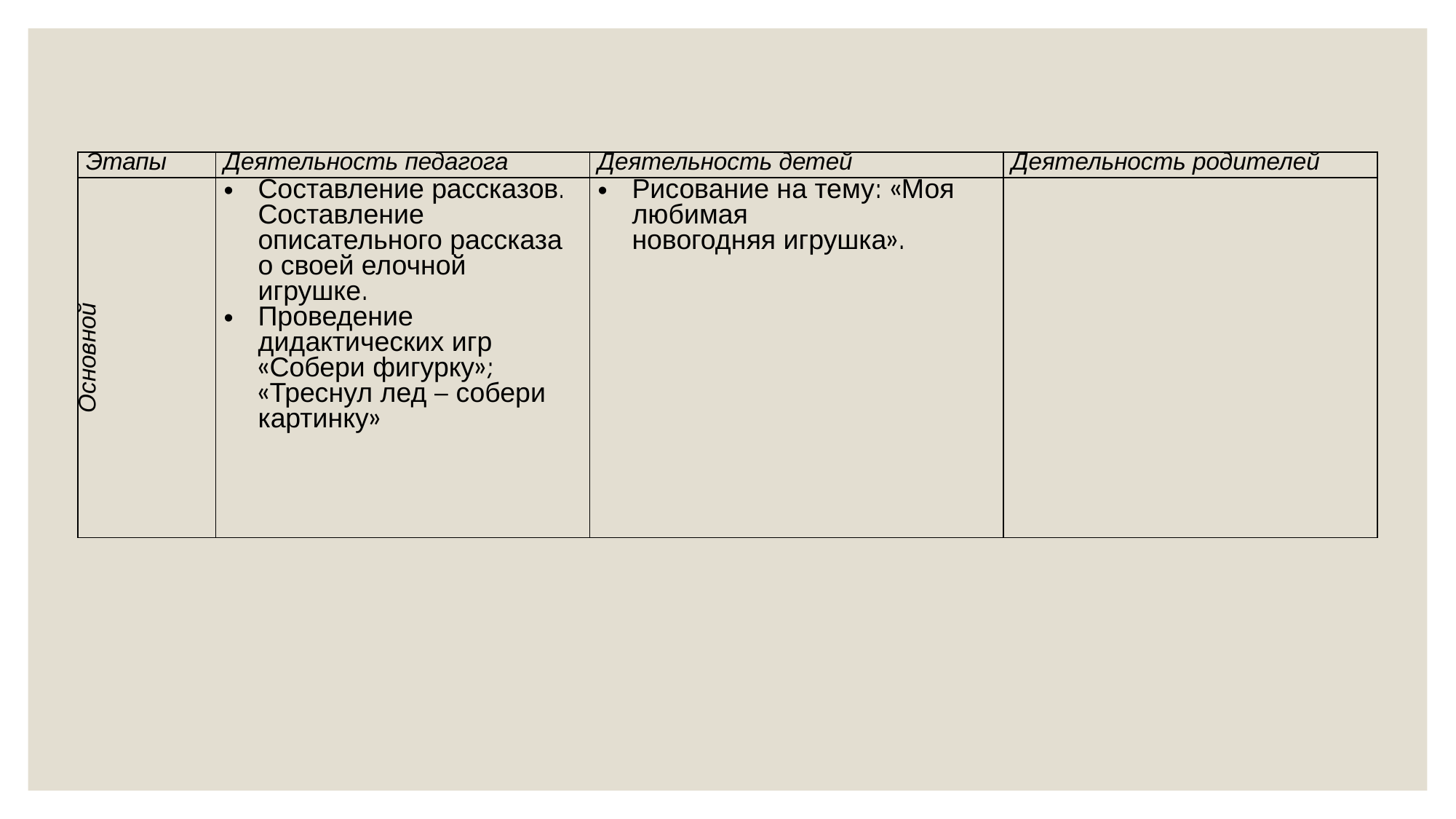

| Этапы | Деятельность педагога | Деятельность детей | Деятельность родителей |
| --- | --- | --- | --- |
| Основной | Составление рассказов. Составление описательного рассказа о своей елочной игрушке. Проведение дидактических игр «Собери фигурку»; «Треснул лед – собери картинку» | Рисование на тему: «Моя любимая новогодняя игрушка». |  |